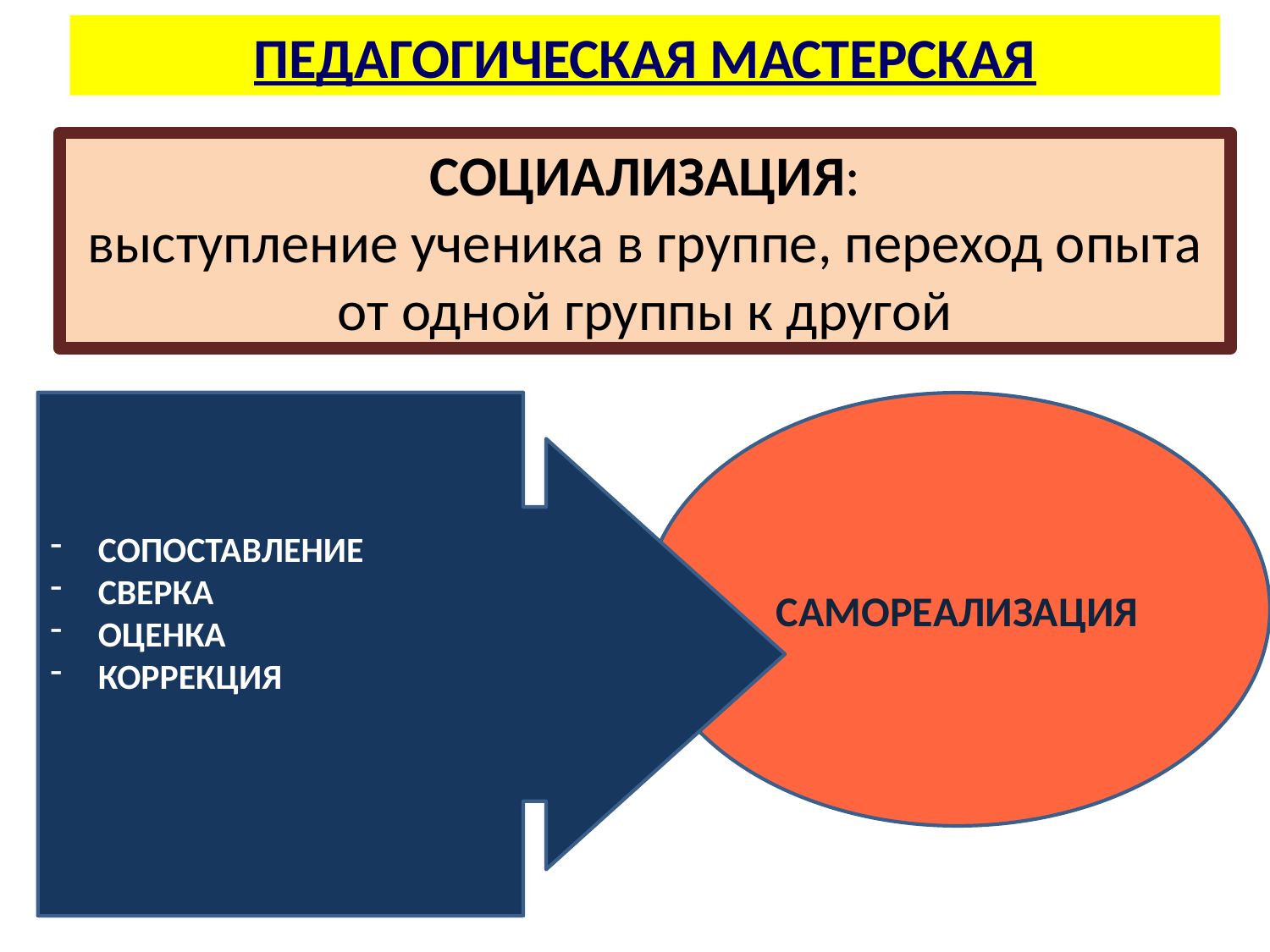

ПЕДАГОГИЧЕСКАЯ МАСТЕРСКАЯ
СОЦИАЛИЗАЦИЯ:
выступление ученика в группе, переход опыта от одной группы к другой
СОПОСТАВЛЕНИЕ
СВЕРКА
ОЦЕНКА
КОРРЕКЦИЯ

САМОРЕАЛИЗАЦИЯ